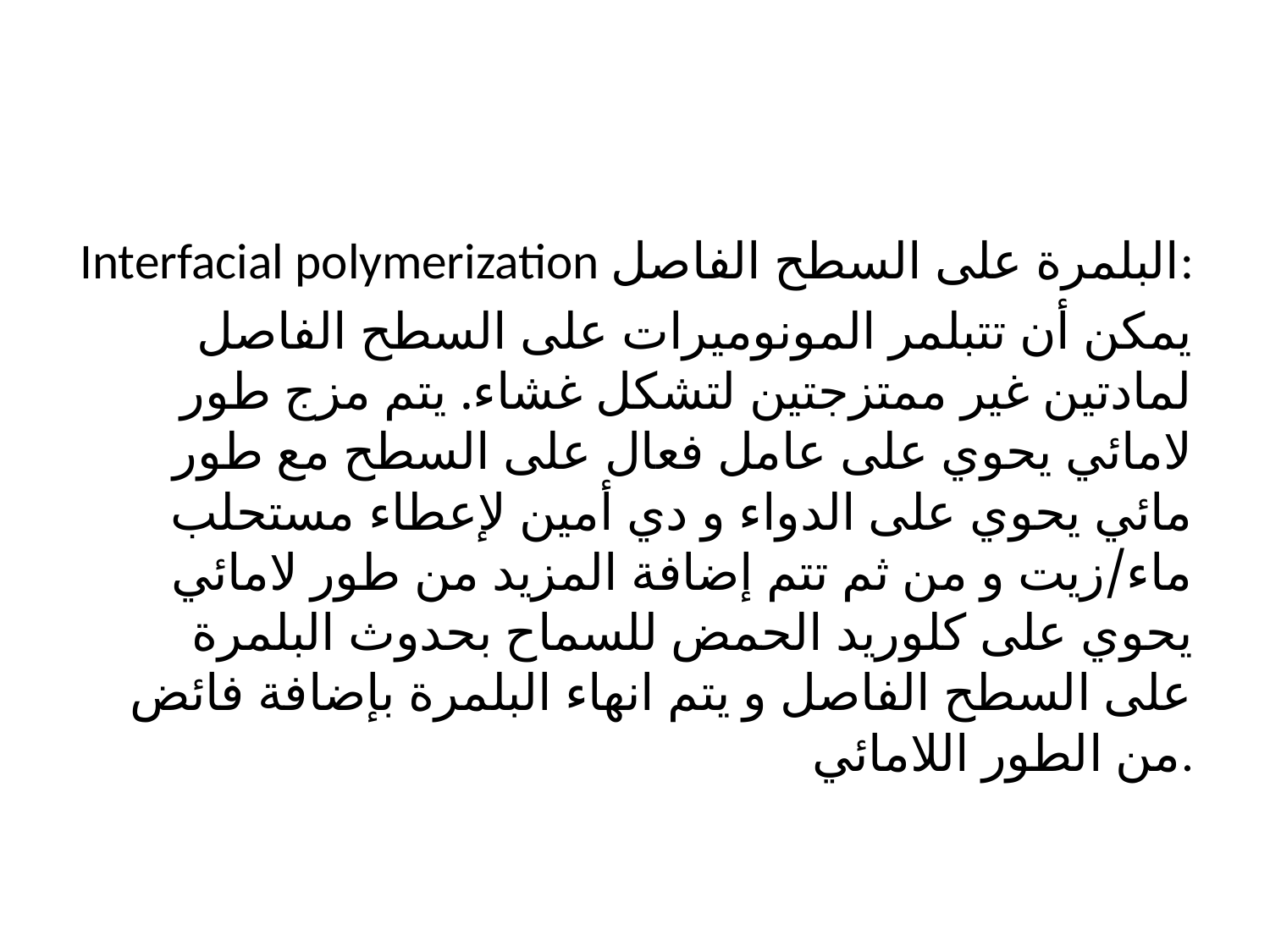

Interfacial polymerization البلمرة على السطح الفاصل:
يمكن أن تتبلمر المونوميرات على السطح الفاصل لمادتين غير ممتزجتين لتشكل غشاء. يتم مزج طور لامائي يحوي على عامل فعال على السطح مع طور مائي يحوي على الدواء و دي أمين لإعطاء مستحلب ماء/زيت و من ثم تتم إضافة المزيد من طور لامائي يحوي على كلوريد الحمض للسماح بحدوث البلمرة على السطح الفاصل و يتم انهاء البلمرة بإضافة فائض من الطور اللامائي.